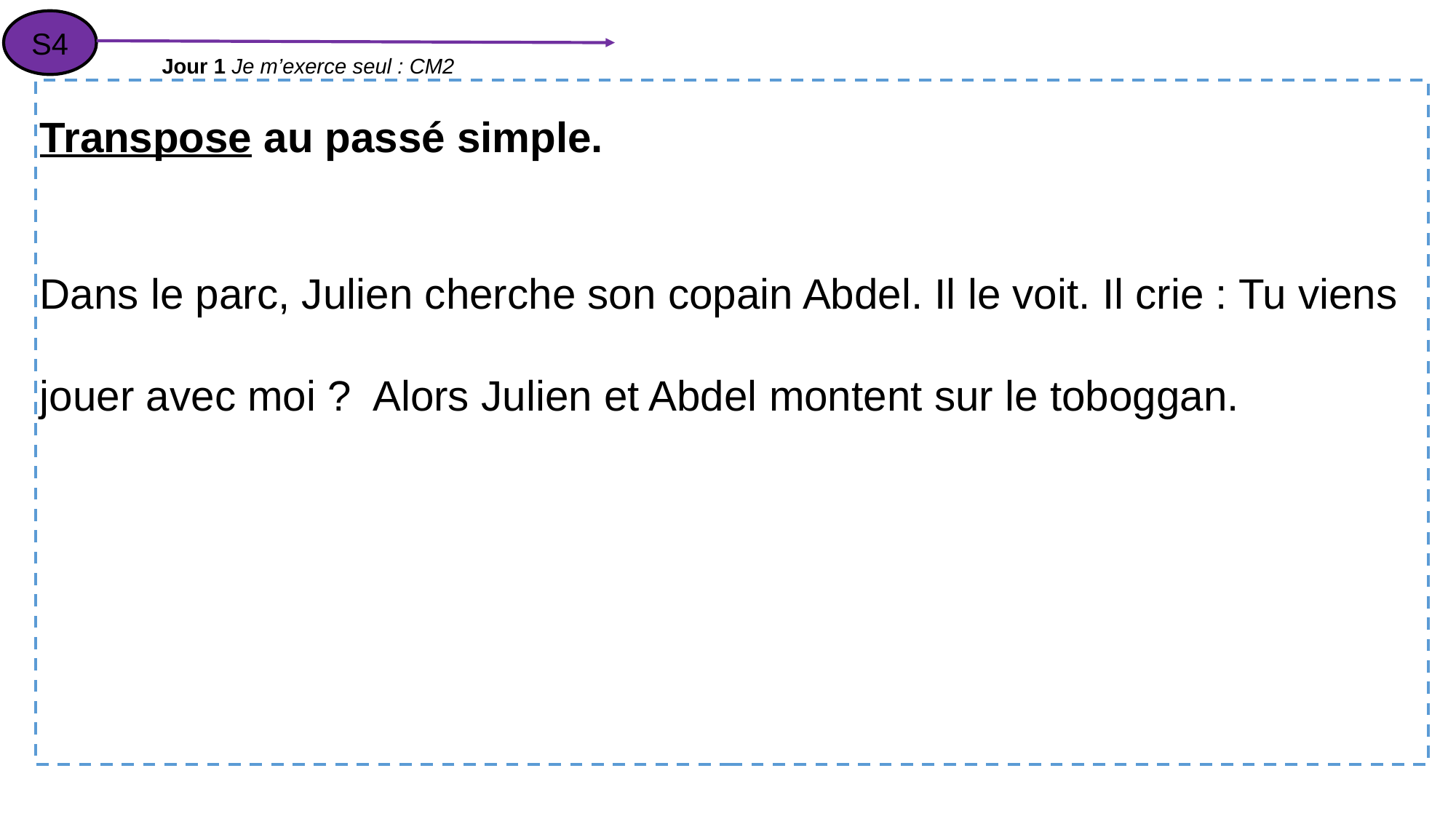

S4
Jour 1 Je m’exerce seul : CM2
Transpose au passé simple.

Dans le parc, Julien cherche son copain Abdel. Il le voit. Il crie : Tu viens jouer avec moi ?  Alors Julien et Abdel montent sur le toboggan.